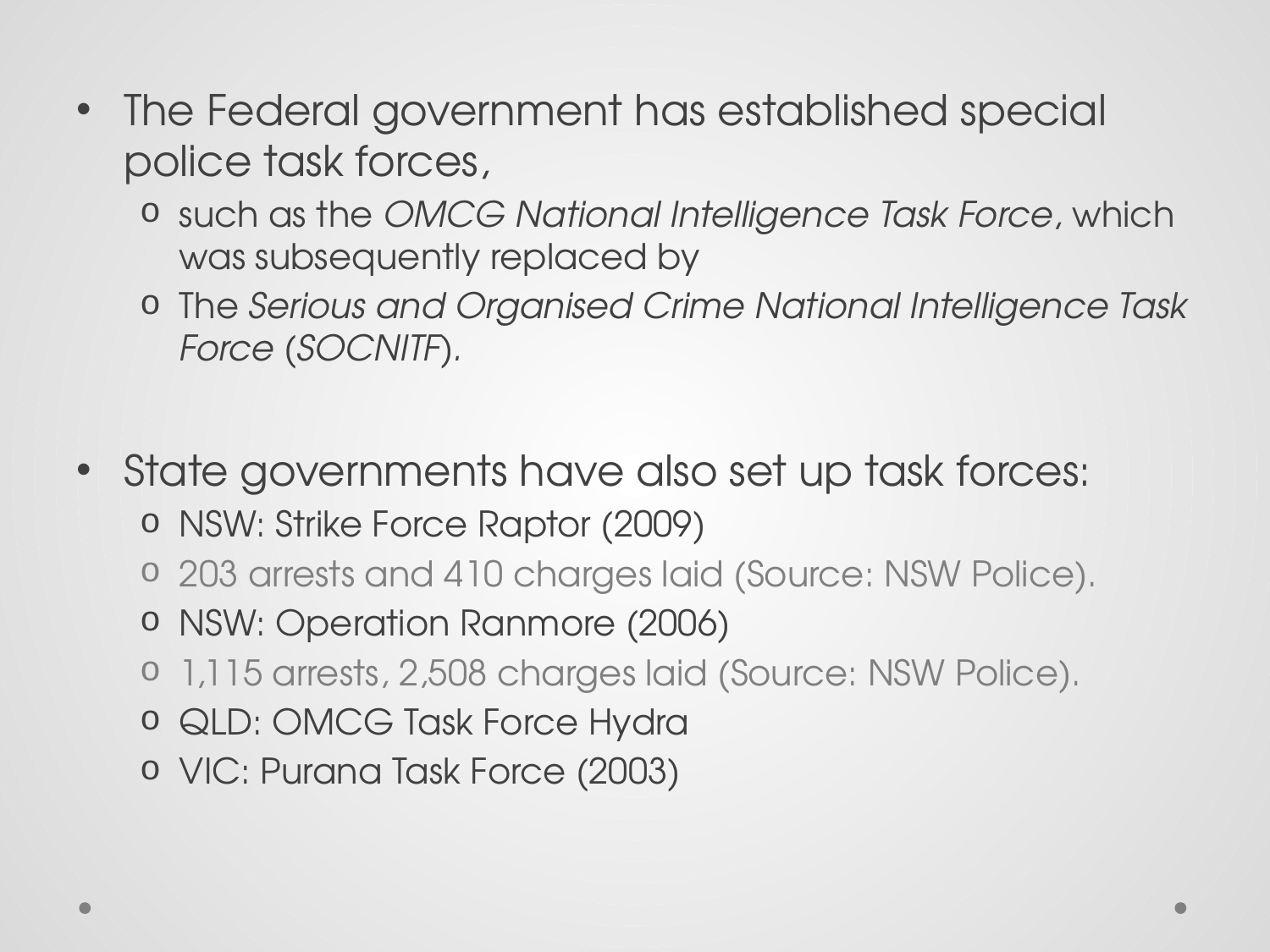

The Federal government has established special police task forces,
such as the OMCG National Intelligence Task Force, which was subsequently replaced by
The Serious and Organised Crime National Intelligence Task Force (SOCNITF).

State governments have also set up task forces:
NSW: Strike Force Raptor (2009)
203 arrests and 410 charges laid (Source: NSW Police).
NSW: Operation Ranmore (2006)
1,115 arrests, 2,508 charges laid (Source: NSW Police).
QLD: OMCG Task Force Hydra
VIC: Purana Task Force (2003)